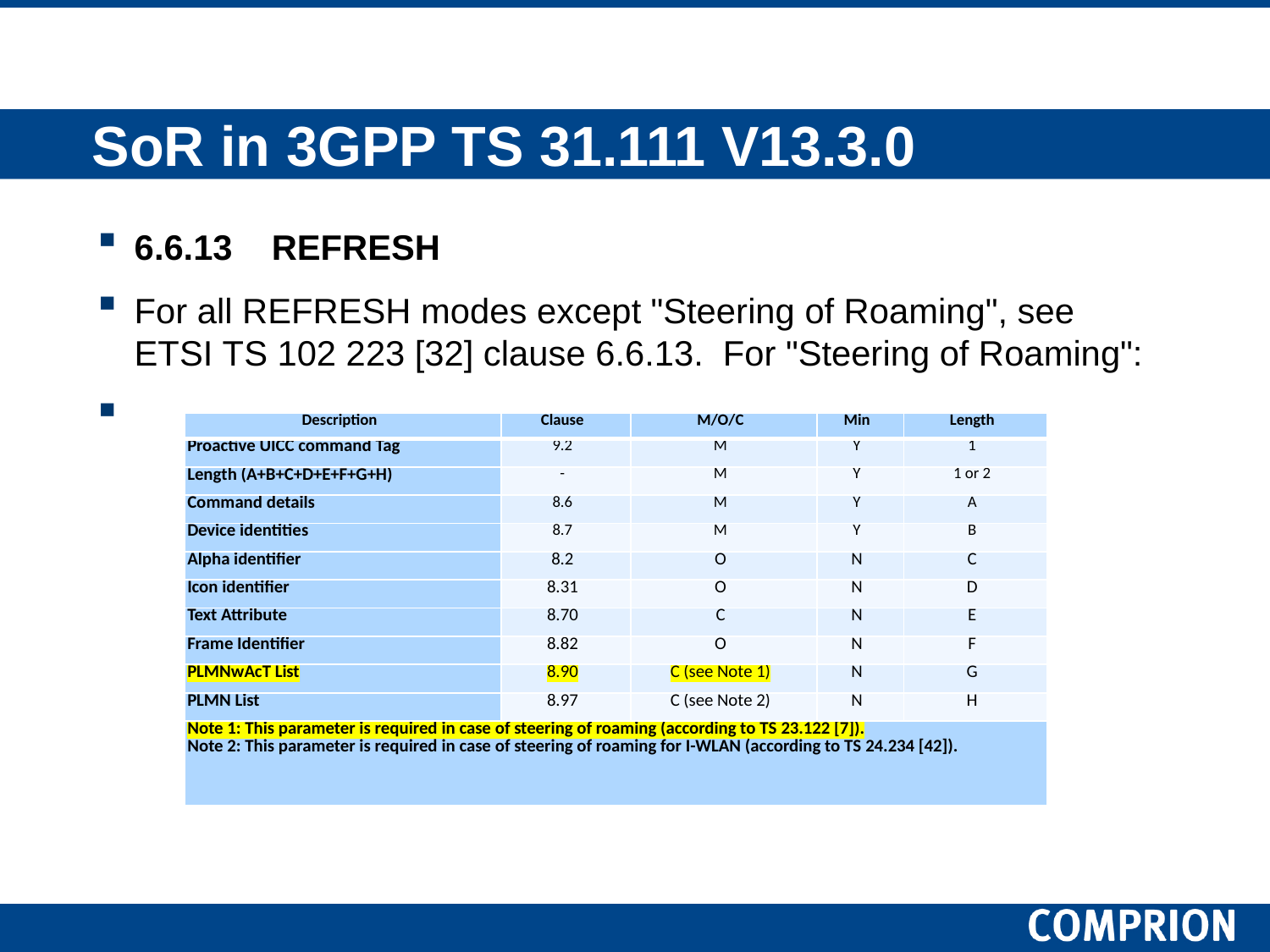

# SoR in 3GPP TS 31.111 V13.3.0
6.6.13    REFRESH
For all REFRESH modes except "Steering of Roaming", see ETSI TS 102 223 [32] clause 6.6.13.  For "Steering of Roaming":

| Description | Clause | M/O/C | Min | Length |
| --- | --- | --- | --- | --- |
| Proactive UICC command Tag | 9.2 | M | Y | 1 |
| Length (A+B+C+D+E+F+G+H) | - | M | Y | 1 or 2 |
| Command details | 8.6 | M | Y | A |
| Device identities | 8.7 | M | Y | B |
| Alpha identifier | 8.2 | O | N | C |
| Icon identifier | 8.31 | O | N | D |
| Text Attribute | 8.70 | C | N | E |
| Frame Identifier | 8.82 | O | N | F |
| PLMNwAcT List | 8.90 | C (see Note 1) | N | G |
| PLMN List | 8.97 | C (see Note 2) | N | H |
| Note 1: This parameter is required in case of steering of roaming (according to TS 23.122 [7]). Note 2: This parameter is required in case of steering of roaming for I-WLAN (according to TS 24.234 [42]). |  |  |  |  |